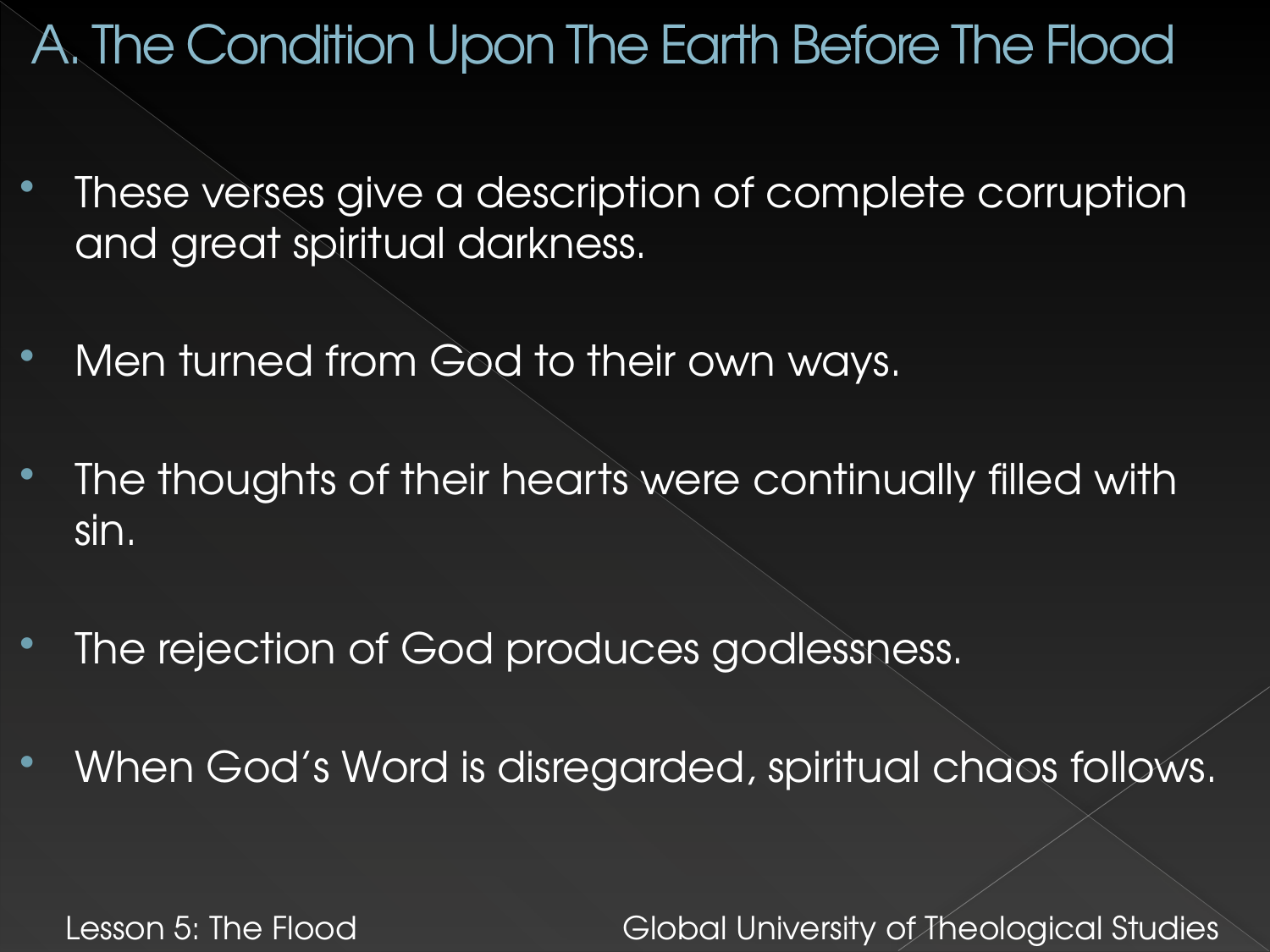

# A. The Condition Upon The Earth Before The Flood
These verses give a description of complete corruption and great spiritual darkness.

Men turned from God to their own ways.

The thoughts of their hearts were continually filled with sin.

The rejection of God produces godlessness.

When God’s Word is disregarded, spiritual chaos follows.
Lesson 5: The Flood                              Global University of Theological Studies